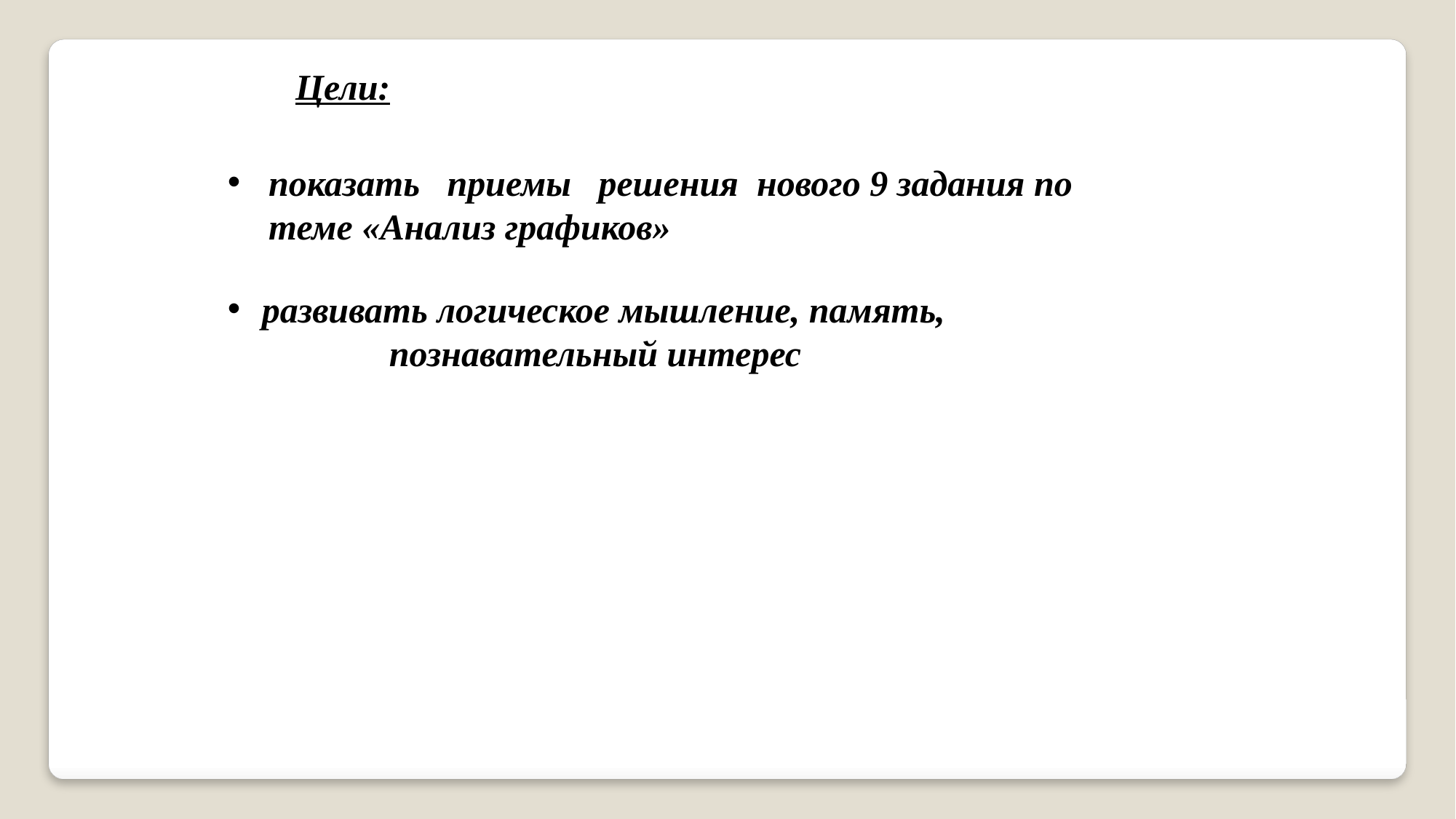

Цели:
показать   приемы   решения  нового 9 задания по теме «Анализ графиков»
развивать логическое мышление, память,                             познавательный интерес